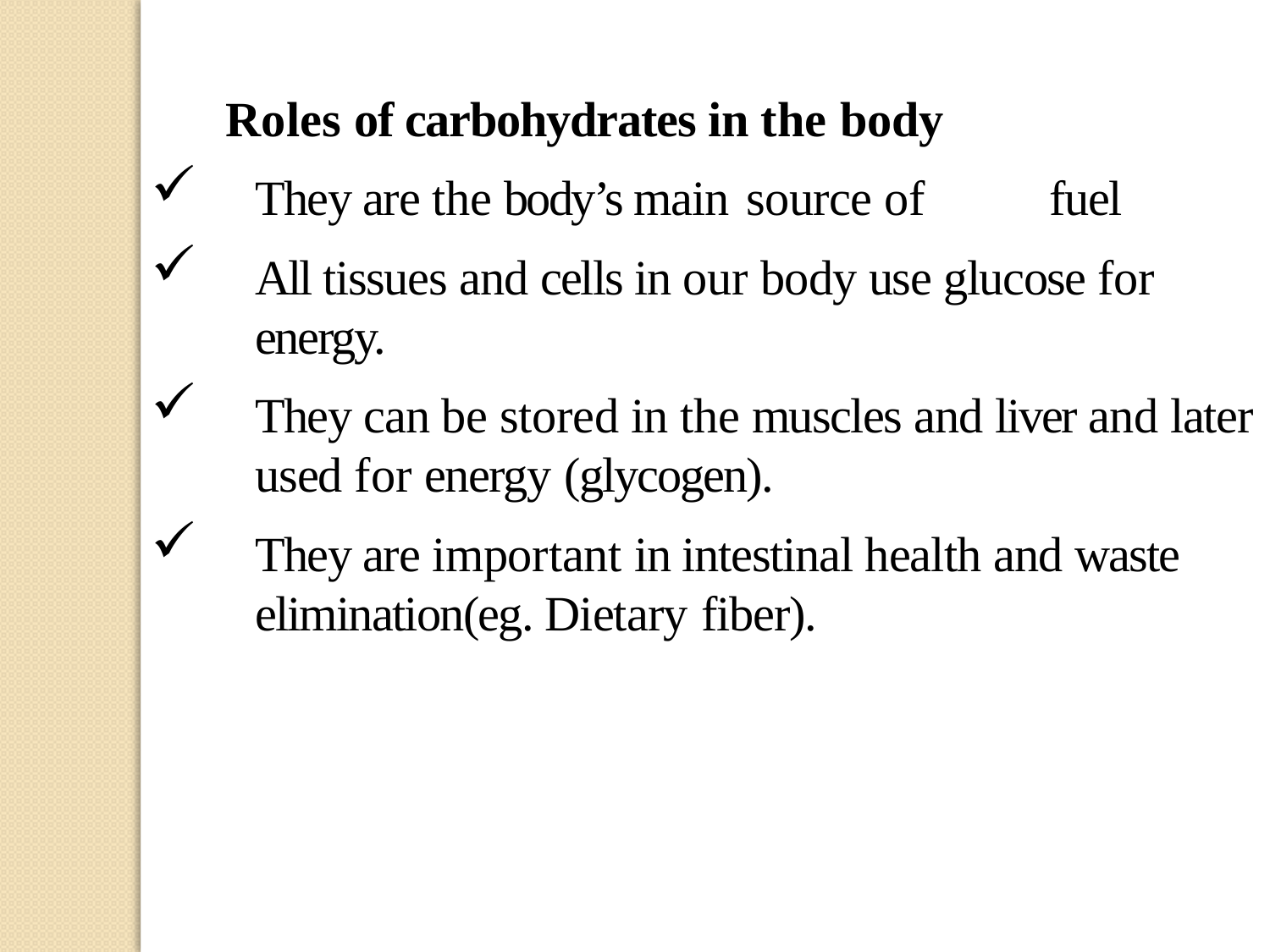

Roles of	carbohydrates in the body
They are the body’s main source of	fuel
All tissues and cells in our body use glucose for  energy.
They can be stored in the muscles and liver and later  used for energy (glycogen).
They are important in intestinal health and waste  elimination(eg. Dietary fiber).